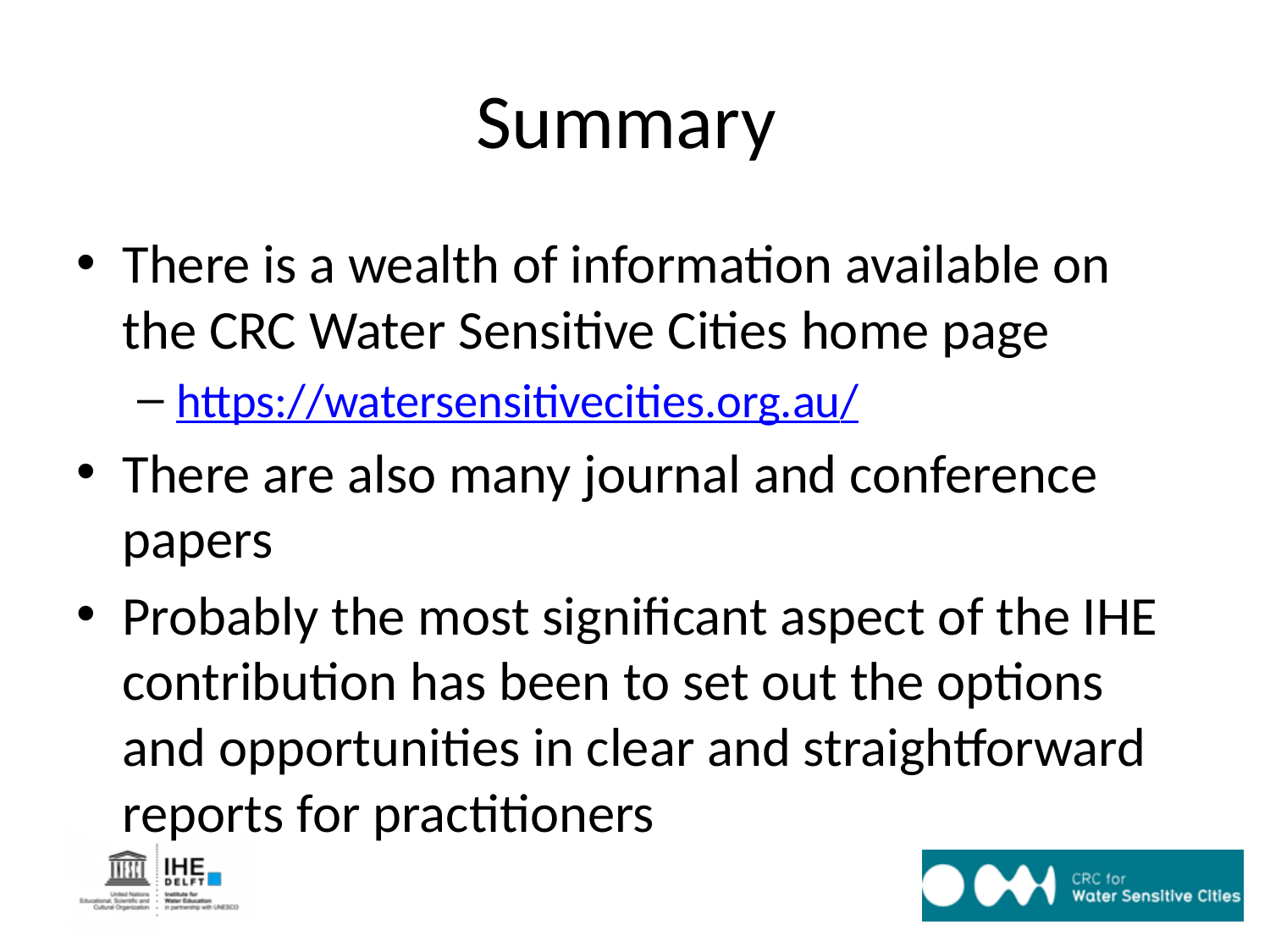

# Summary
There is a wealth of information available on the CRC Water Sensitive Cities home page
https://watersensitivecities.org.au/
There are also many journal and conference papers
Probably the most significant aspect of the IHE contribution has been to set out the options and opportunities in clear and straightforward reports for practitioners